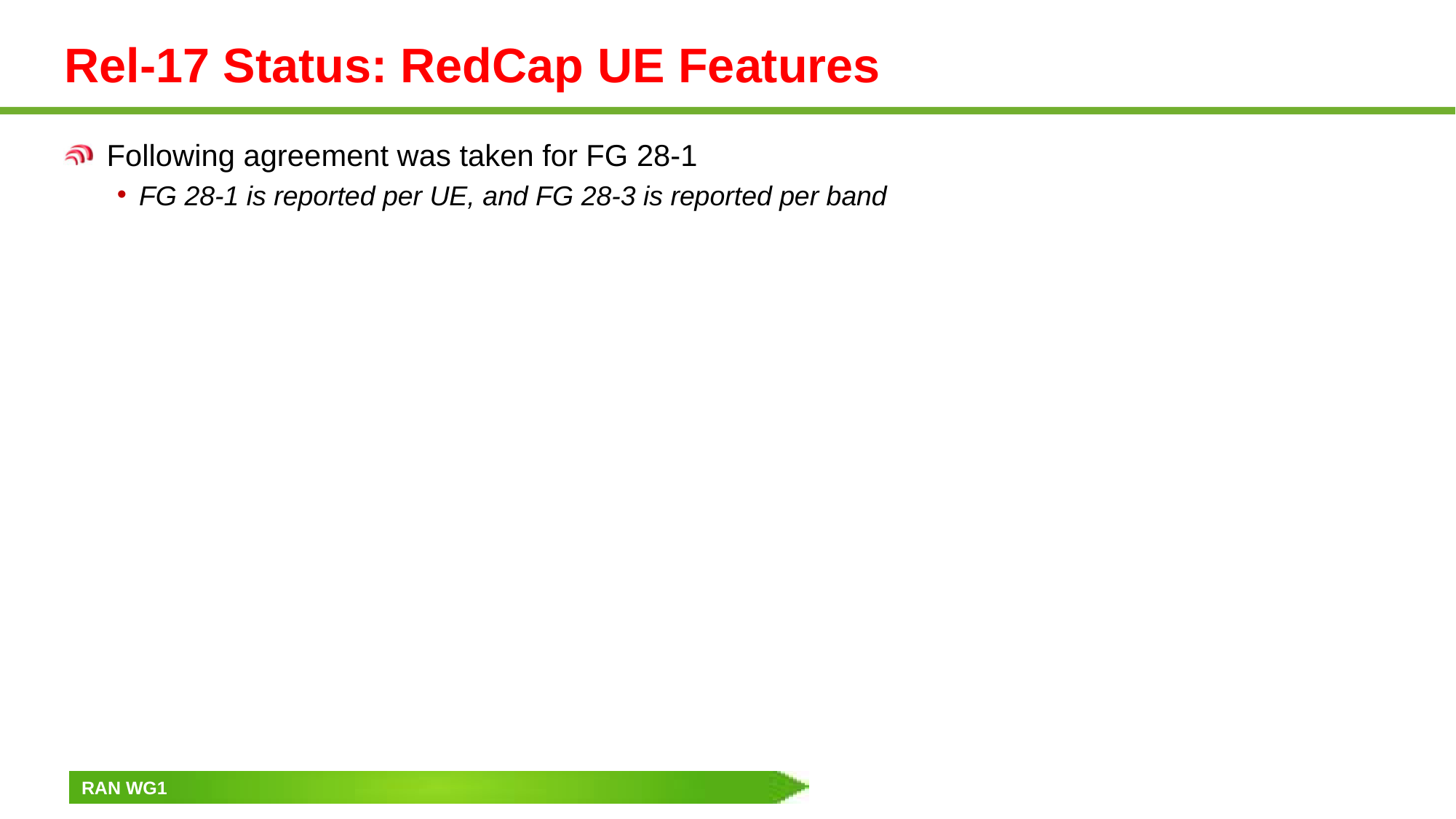

# Rel-17 Status: RedCap UE Features
Following agreement was taken for FG 28-1
FG 28-1 is reported per UE, and FG 28-3 is reported per band